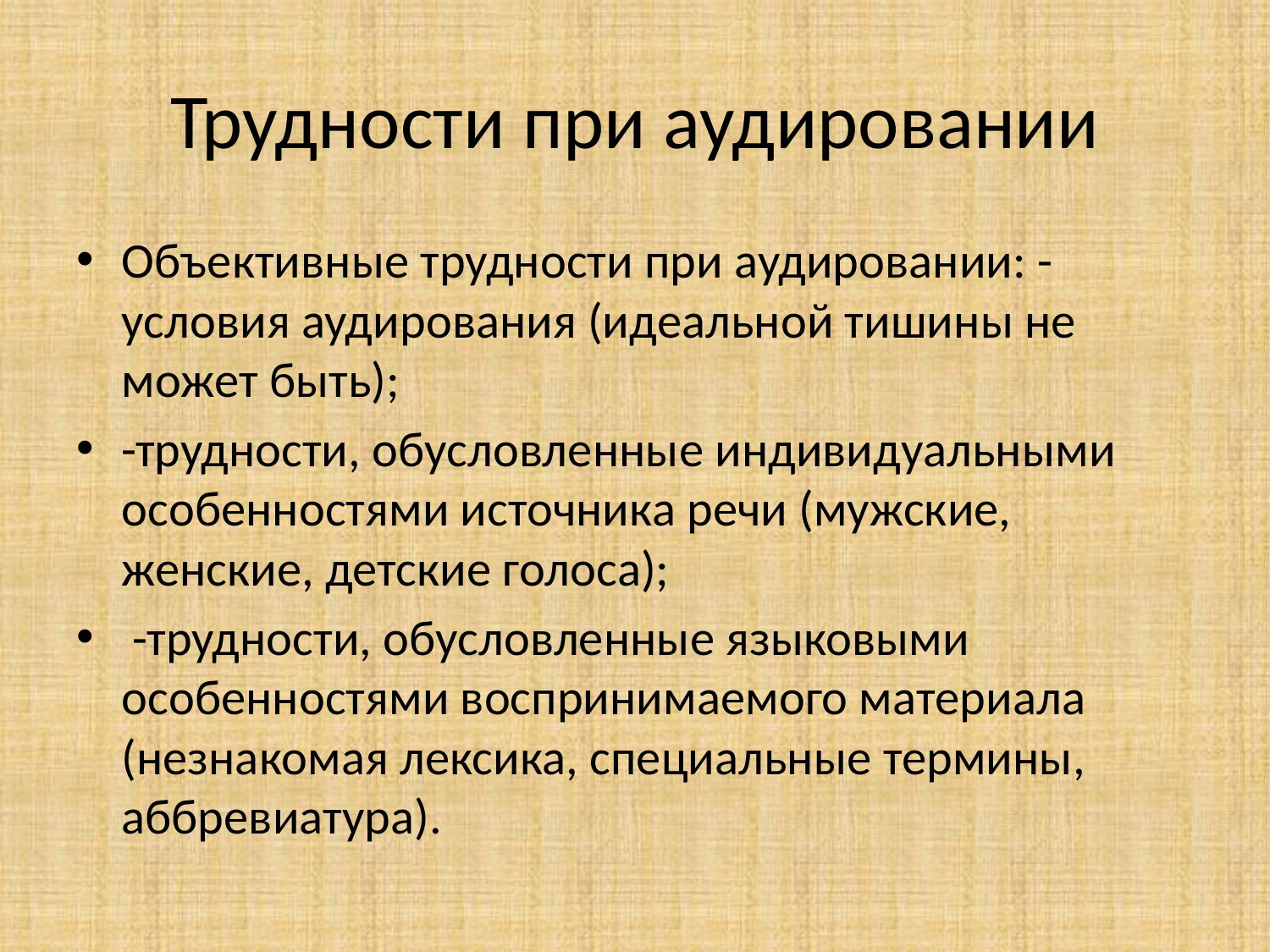

# Трудности при аудировании
Объективные трудности при аудировании: -условия аудирования (идеальной тишины не может быть);
-трудности, обусловленные индивидуальными особенностями источника речи (мужские, женские, детские голоса);
 -трудности, обусловленные языковыми особенностями воспринимаемого материала (незнакомая лексика, специальные термины, аббревиатура).